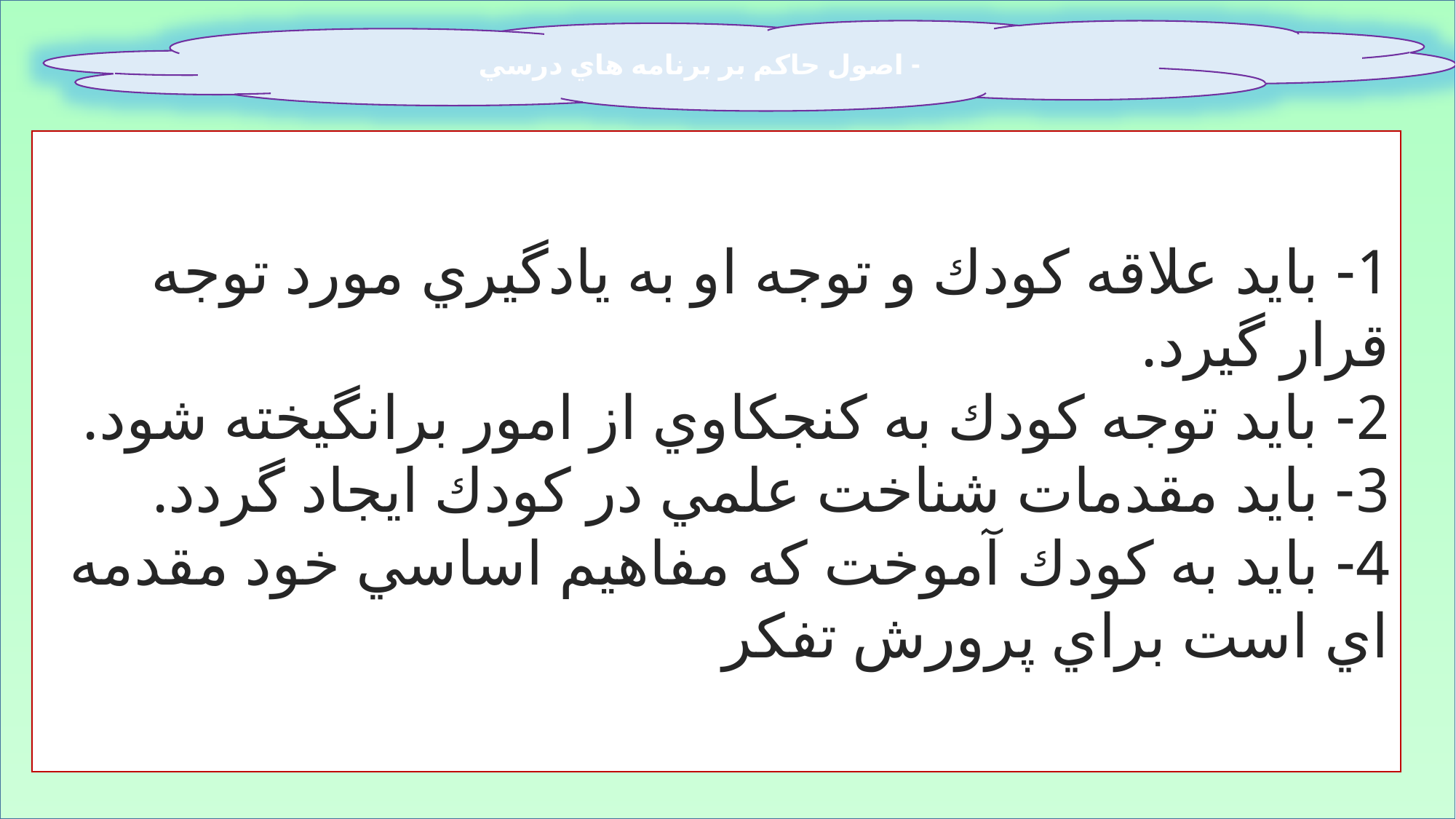

- اصول حاكم بر برنامه هاي درسي
1- بايد علاقه كودك و توجه او به يادگيري مورد توجه قرار گيرد.
2- بايد توجه كودك به كنجكاوي از امور برانگيخته شود.
3- بايد مقدمات شناخت علمي در كودك ايجاد گردد.
4- بايد به كودك آموخت كه مفاهيم اساسي خود مقدمه اي است براي پرورش تفكر